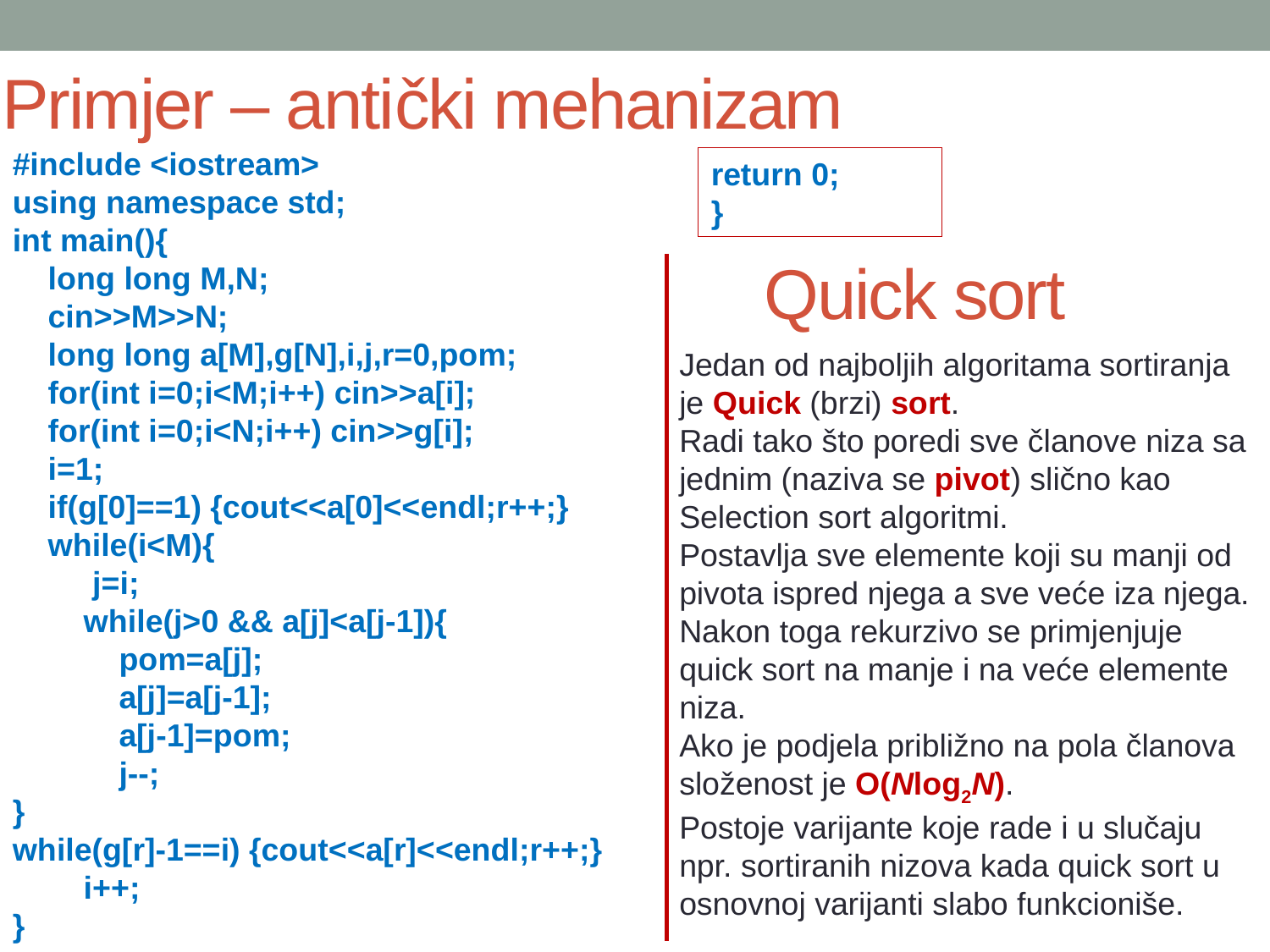

# Primjer – antički mehanizam
#include <iostream>
using namespace std;
int main(){
    long long M,N;
    cin>>M>>N;
    long long a[M],g[N],i,j,r=0,pom;
    for(int i=0;i<M;i++) cin>>a[i];
    for(int i=0;i<N;i++) cin>>g[i];
    i=1;
    if(g[0]==1) {cout<<a[0]<<endl;r++;}
    while(i<M){
         j=i;
        while(j>0 && a[j]<a[j-1]){
            pom=a[j];
            a[j]=a[j-1];
            a[j-1]=pom;
            j--;
}
while(g[r]-1==i) {cout<<a[r]<<endl;r++;}
        i++;
}
return 0;
}

Quick sort
Jedan od najboljih algoritama sortiranja je Quick (brzi) sort.
Radi tako što poredi sve članove niza sa jednim (naziva se pivot) slično kao Selection sort algoritmi.
Postavlja sve elemente koji su manji od pivota ispred njega a sve veće iza njega.
Nakon toga rekurzivo se primjenjuje quick sort na manje i na veće elemente niza.
Ako je podjela približno na pola članova složenost je O(Nlog2N).
Postoje varijante koje rade i u slučaju npr. sortiranih nizova kada quick sort u osnovnoj varijanti slabo funkcioniše.